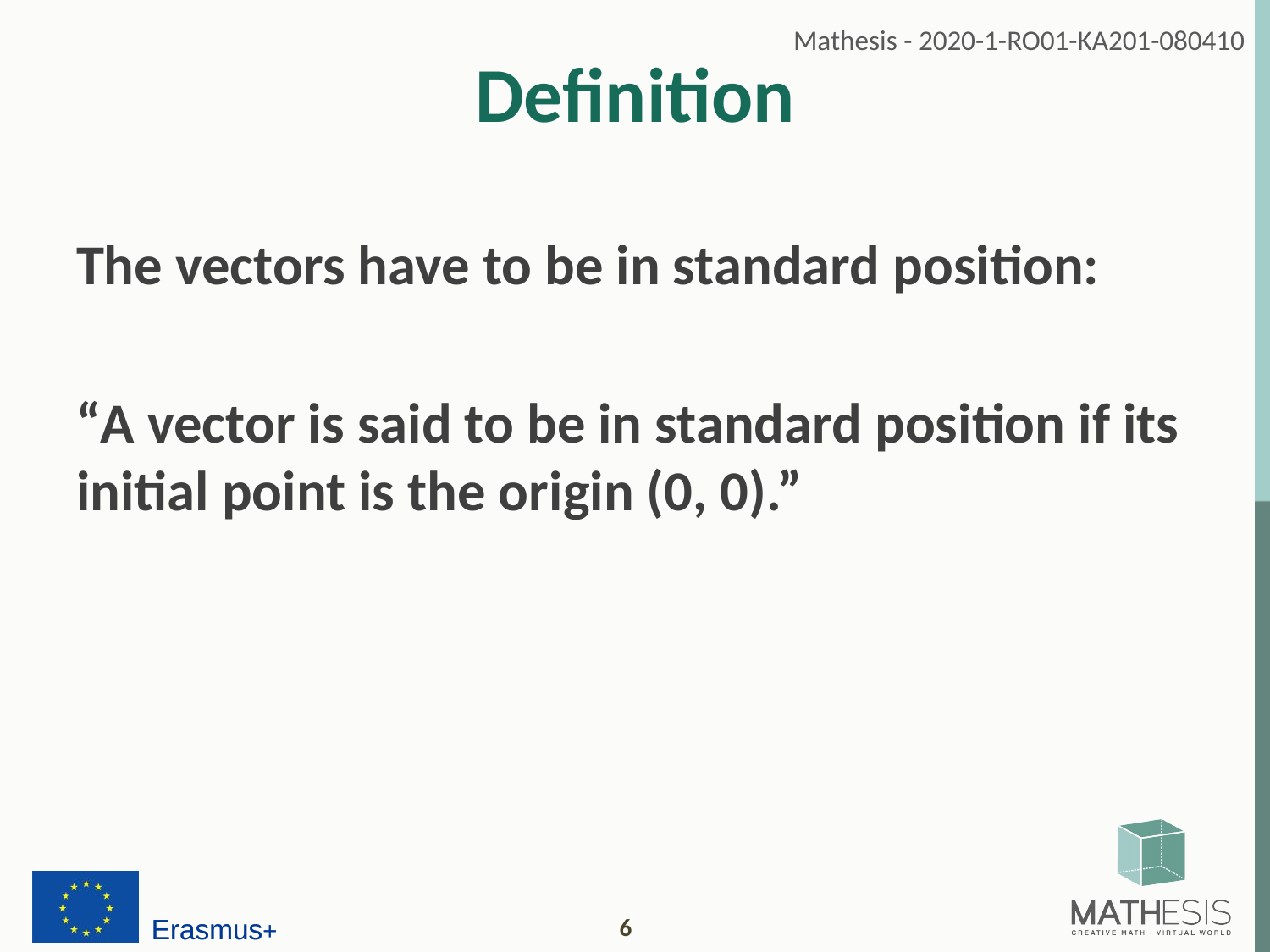

# Definition
The vectors have to be in standard position:

“A vector is said to be in standard position if its initial point is the origin (0, 0).”